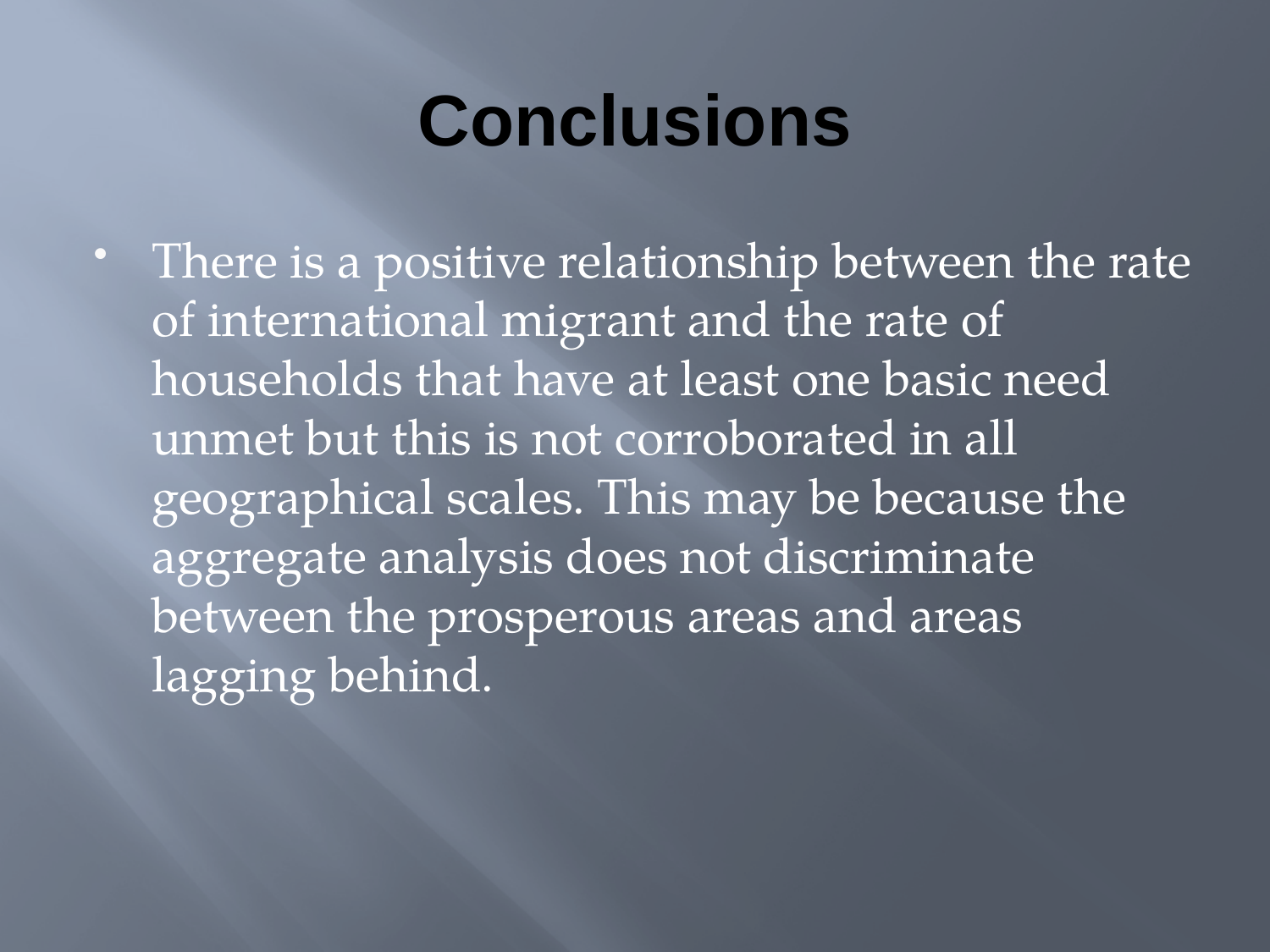

# Conclusions
There is a positive relationship between the rate of international migrant and the rate of households that have at least one basic need unmet but this is not corroborated in all geographical scales. This may be because the aggregate analysis does not discriminate between the prosperous areas and areas lagging behind.